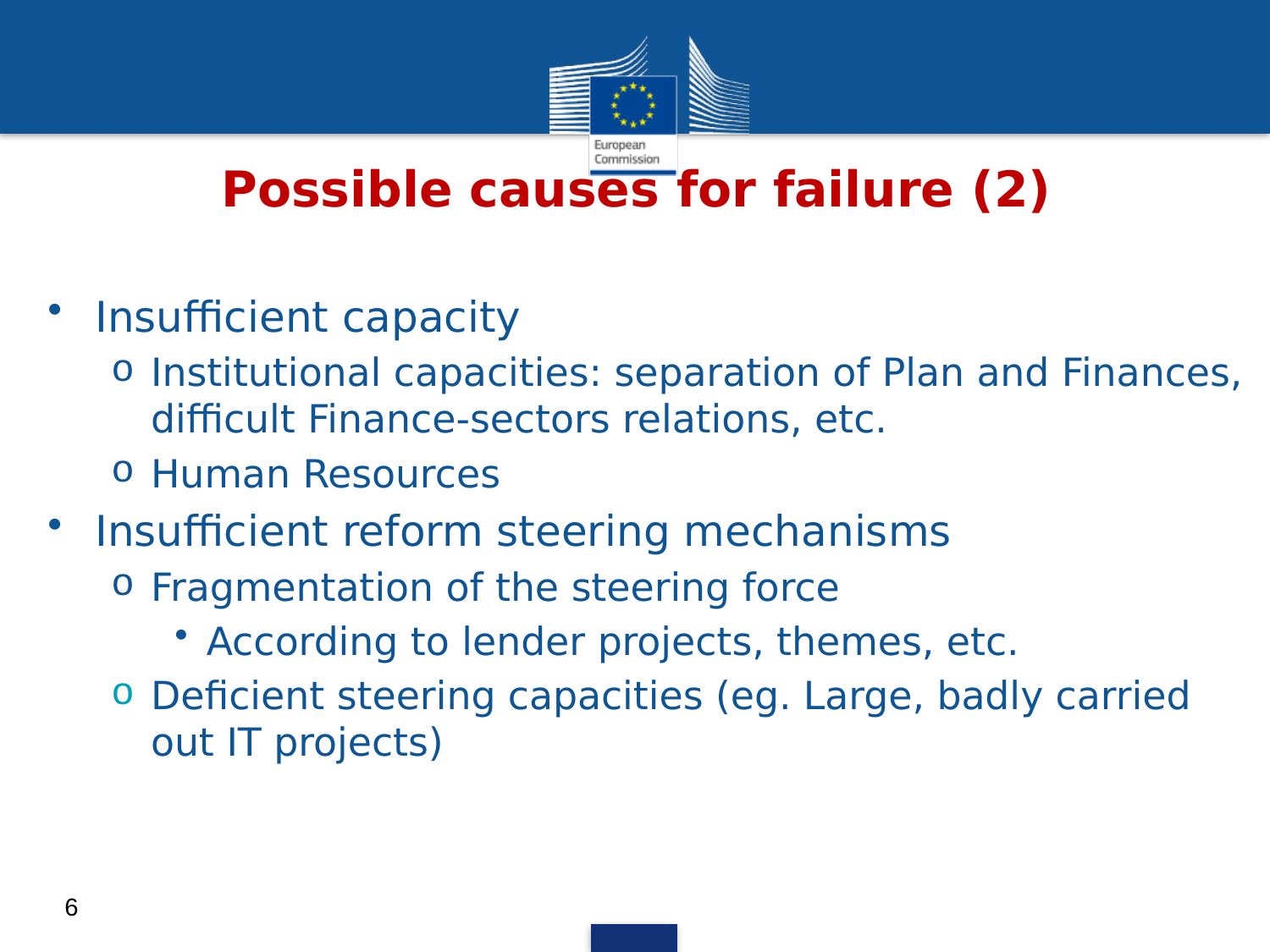

# Possible causes for failure (2)

Insufficient capacity
Institutional capacities: separation of Plan and Finances, difficult Finance-sectors relations, etc.
Human Resources
Insufficient reform steering mechanisms
Fragmentation of the steering force
According to lender projects, themes, etc.
Deficient steering capacities (eg. Large, badly carried out IT projects)

6